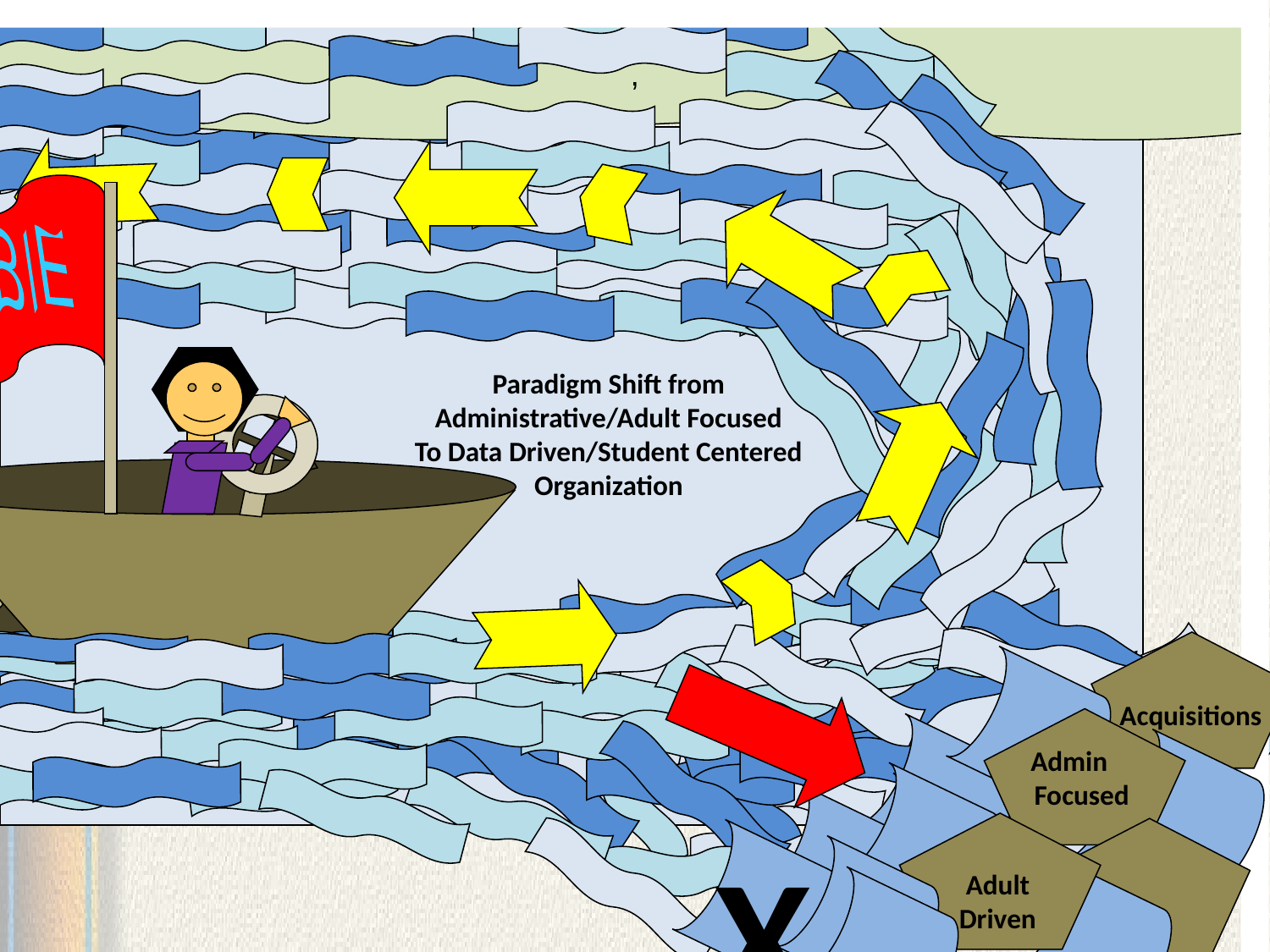

,

BIE

Paradigm Shift from Administrative/Adult Focused
To Data Driven/Student Centered Organization

X

Acquisitions

Admin
    Focused

Adult Driven